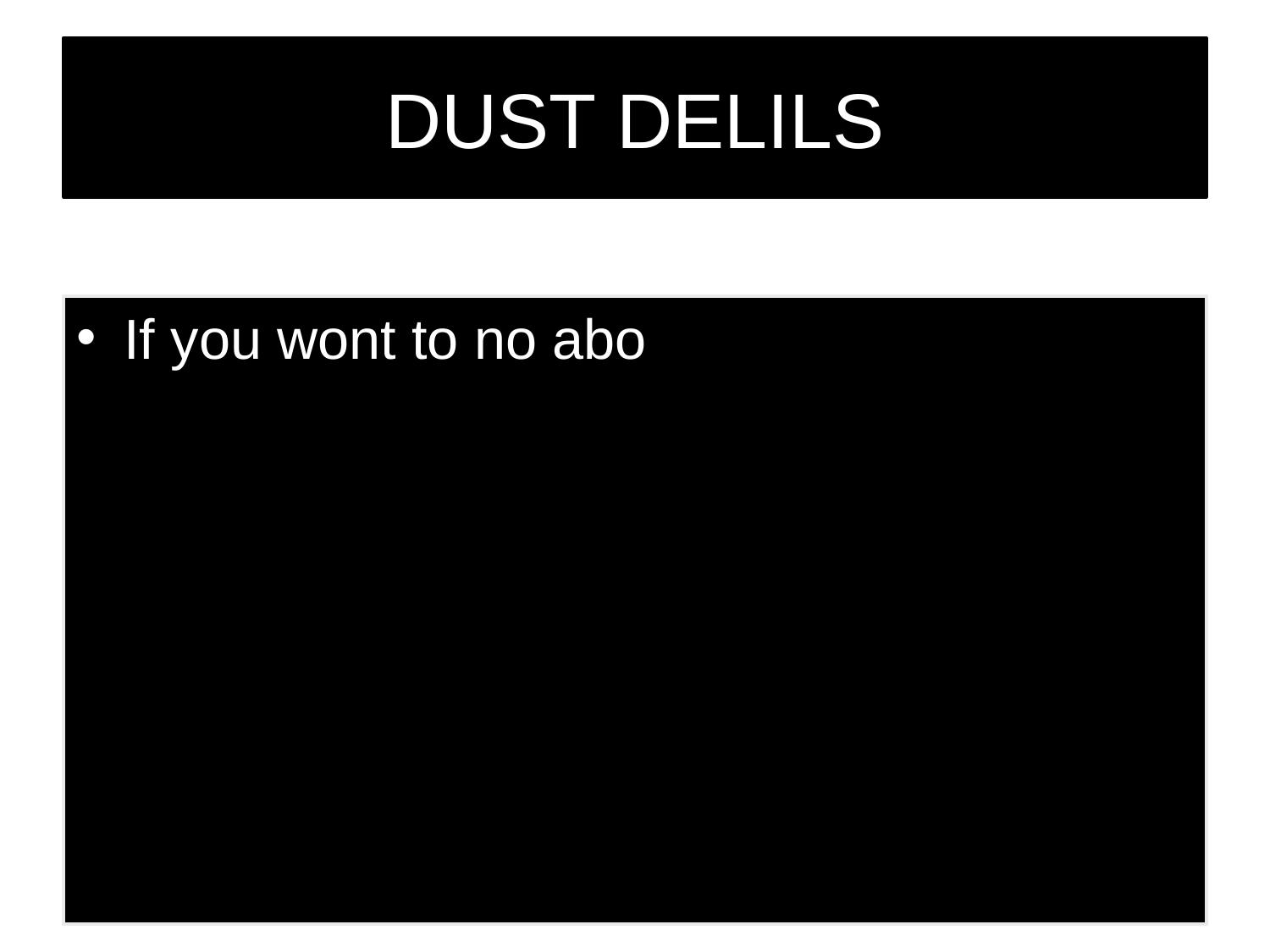

# DUST DELILS
If you wont to no abo